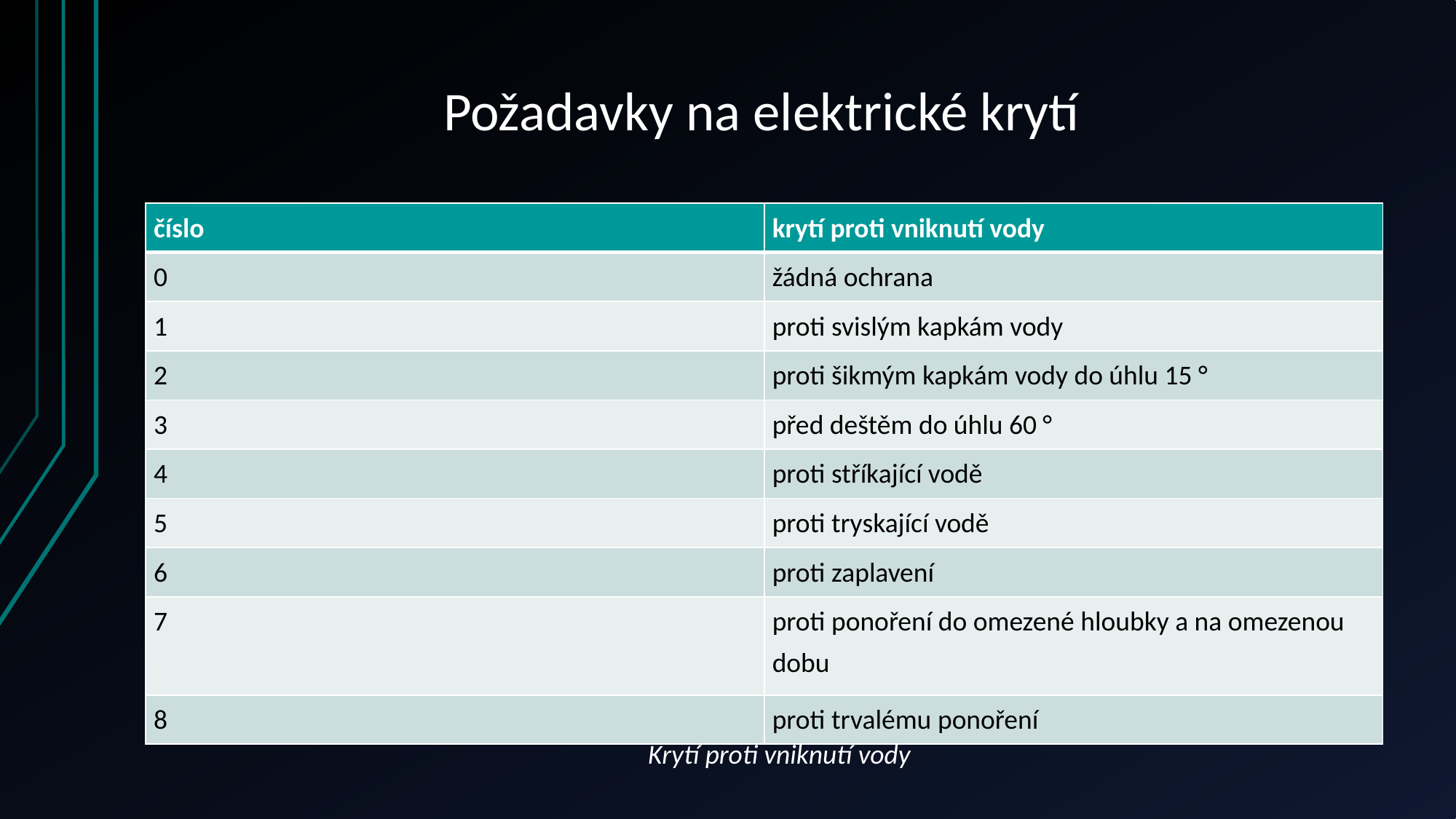

# Požadavky na elektrické krytí
| číslo | krytí proti vniknutí vody |
| --- | --- |
| 0 | žádná ochrana |
| 1 | proti svislým kapkám vody |
| 2 | proti šikmým kapkám vody do úhlu 15 ° |
| 3 | před deštěm do úhlu 60 ° |
| 4 | proti stříkající vodě |
| 5 | proti tryskající vodě |
| 6 | proti zaplavení |
| 7 | proti ponoření do omezené hloubky a na omezenou dobu |
| 8 | proti trvalému ponoření |
Krytí proti vniknutí vody